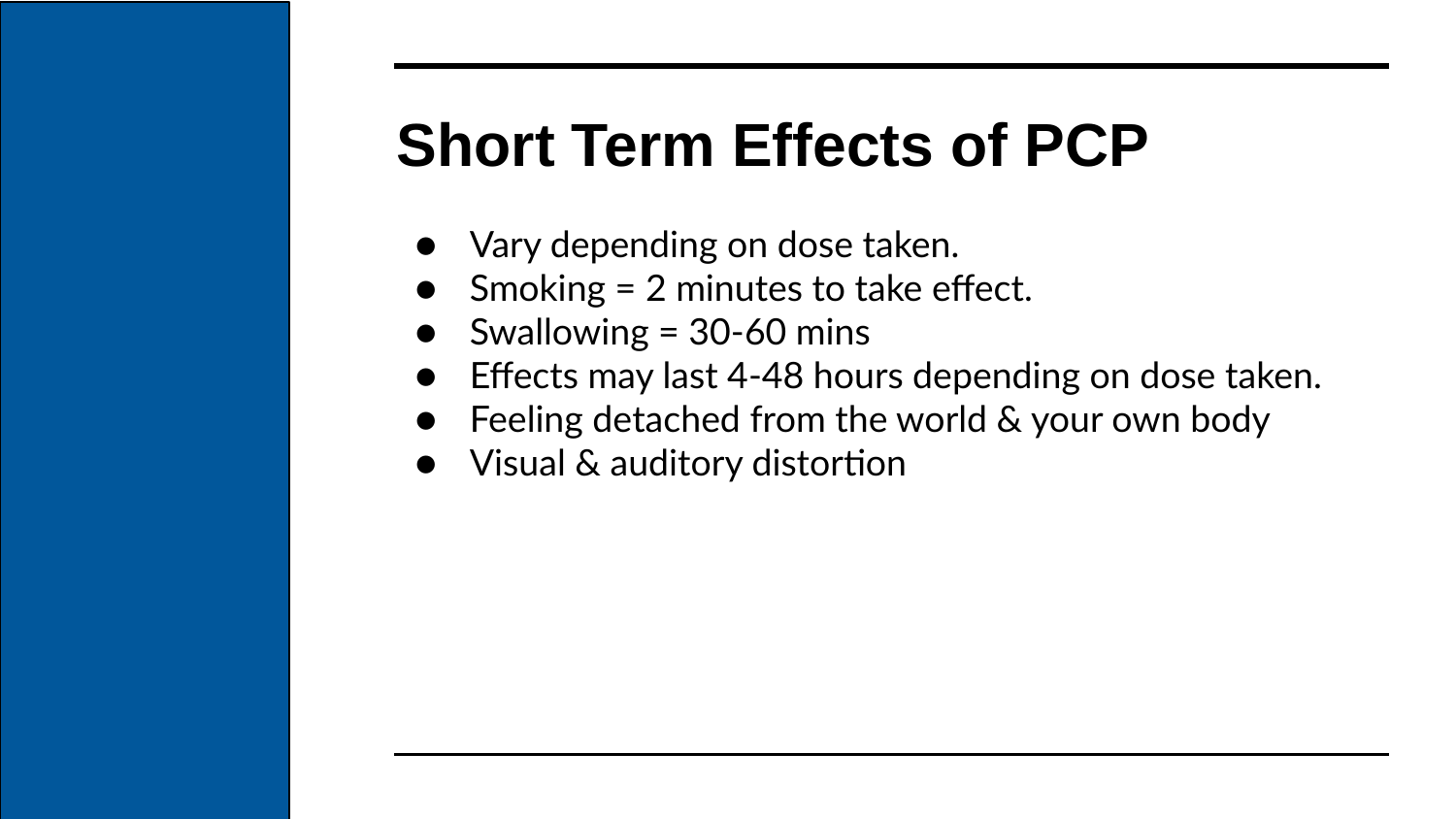

# Short Term Effects of PCP
Vary depending on dose taken.
Smoking = 2 minutes to take effect.
Swallowing = 30-60 mins
Effects may last 4-48 hours depending on dose taken.
Feeling detached from the world & your own body
Visual & auditory distortion